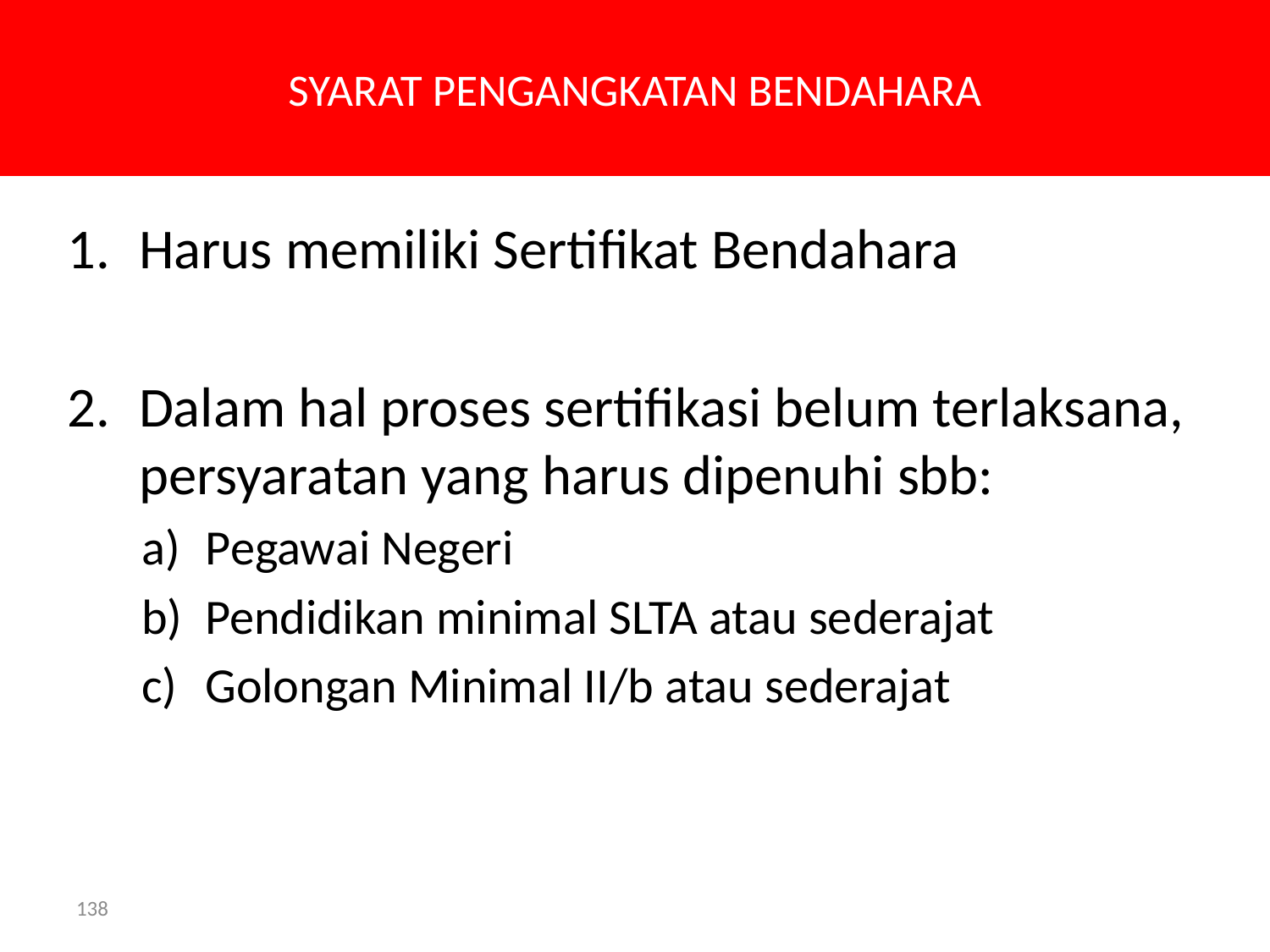

# SYARAT PENGANGKATAN BENDAHARA
Harus memiliki Sertifikat Bendahara

Dalam hal proses sertifikasi belum terlaksana, persyaratan yang harus dipenuhi sbb:
Pegawai Negeri
Pendidikan minimal SLTA atau sederajat
Golongan Minimal II/b atau sederajat
138